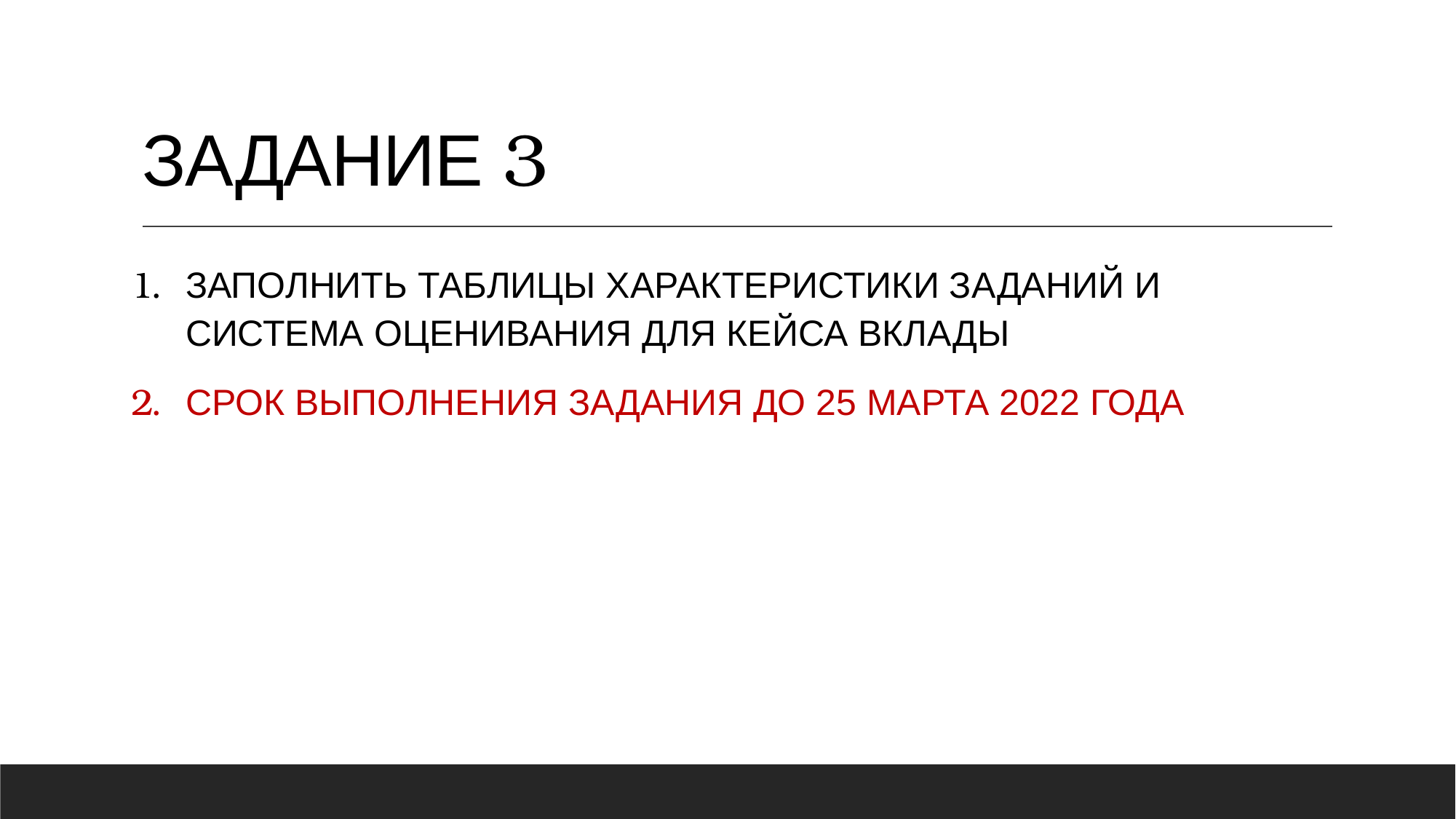

# ЗАДАНИЕ 3
ЗАПОЛНИТЬ ТАБЛИЦЫ ХАРАКТЕРИСТИКИ ЗАДАНИЙ И СИСТЕМА ОЦЕНИВАНИЯ ДЛЯ КЕЙСА ВКЛАДЫ
СРОК ВЫПОЛНЕНИЯ ЗАДАНИЯ ДО 25 МАРТА 2022 ГОДА